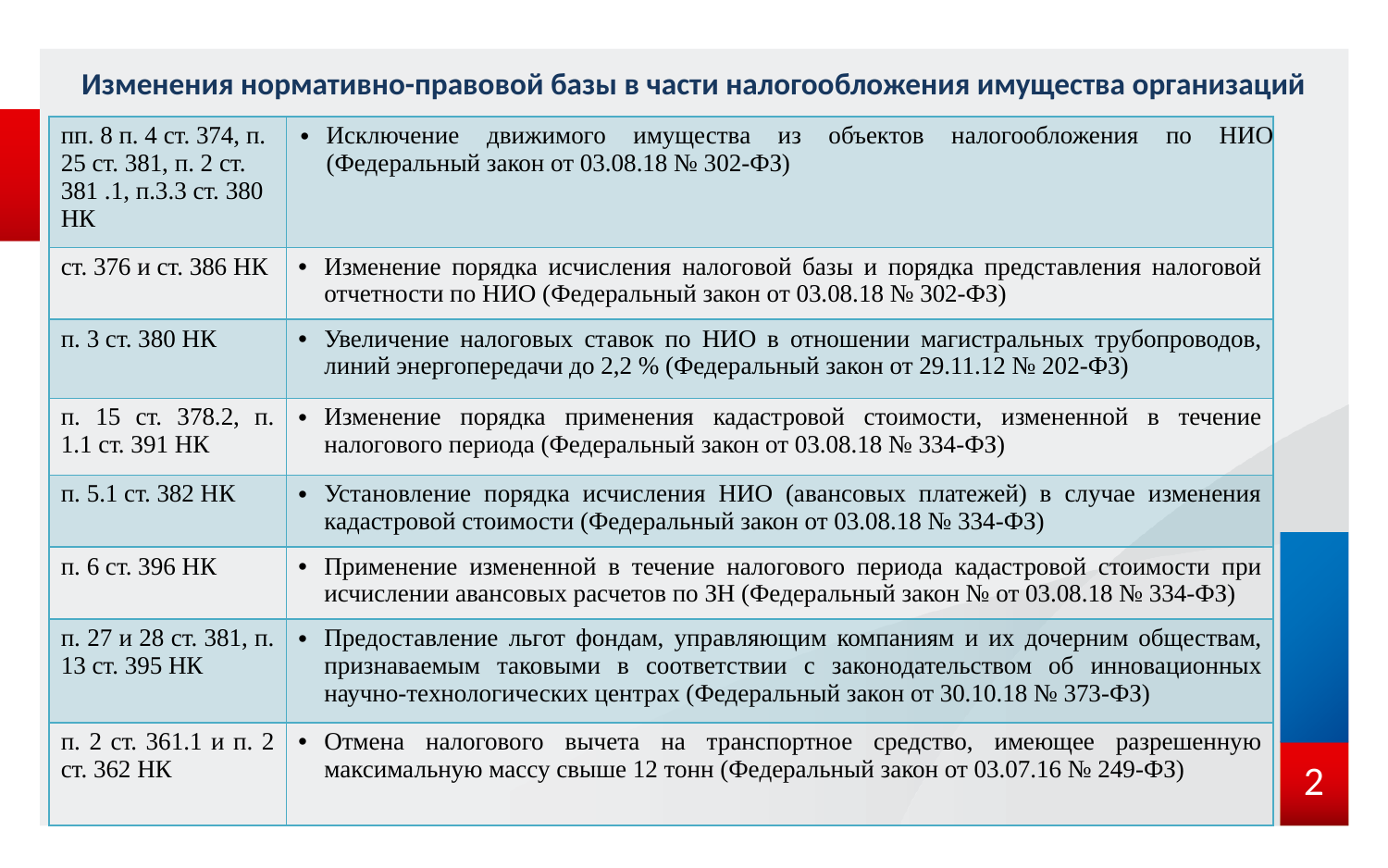

Изменения нормативно-правовой базы в части налогообложения имущества организаций
| пп. 8 п. 4 ст. 374, п. 25 ст. 381, п. 2 ст. 381 .1, п.3.3 ст. 380 НК | Исключение движимого имущества из объектов налогообложения по НИО (Федеральный закон от 03.08.18 № 302-ФЗ) |
| --- | --- |
| ст. 376 и ст. 386 НК | Изменение порядка исчисления налоговой базы и порядка представления налоговой отчетности по НИО (Федеральный закон от 03.08.18 № 302-ФЗ) |
| п. 3 ст. 380 НК | Увеличение налоговых ставок по НИО в отношении магистральных трубопроводов, линий энергопередачи до 2,2 % (Федеральный закон от 29.11.12 № 202-ФЗ) |
| п. 15 ст. 378.2, п. 1.1 ст. 391 НК | Изменение порядка применения кадастровой стоимости, измененной в течение налогового периода (Федеральный закон от 03.08.18 № 334-ФЗ) |
| п. 5.1 ст. 382 НК | Установление порядка исчисления НИО (авансовых платежей) в случае изменения кадастровой стоимости (Федеральный закон от 03.08.18 № 334-ФЗ) |
| п. 6 ст. 396 НК | Применение измененной в течение налогового периода кадастровой стоимости при исчислении авансовых расчетов по ЗН (Федеральный закон № от 03.08.18 № 334-ФЗ) |
| п. 27 и 28 ст. 381, п. 13 ст. 395 НК | Предоставление льгот фондам, управляющим компаниям и их дочерним обществам, признаваемым таковыми в соответствии с законодательством об инновационных научно-технологических центрах (Федеральный закон от 30.10.18 № 373-ФЗ) |
| п. 2 ст. 361.1 и п. 2 ст. 362 НК | Отмена налогового вычета на транспортное средство, имеющее разрешенную максимальную массу свыше 12 тонн (Федеральный закон от 03.07.16 № 249-ФЗ) |
2